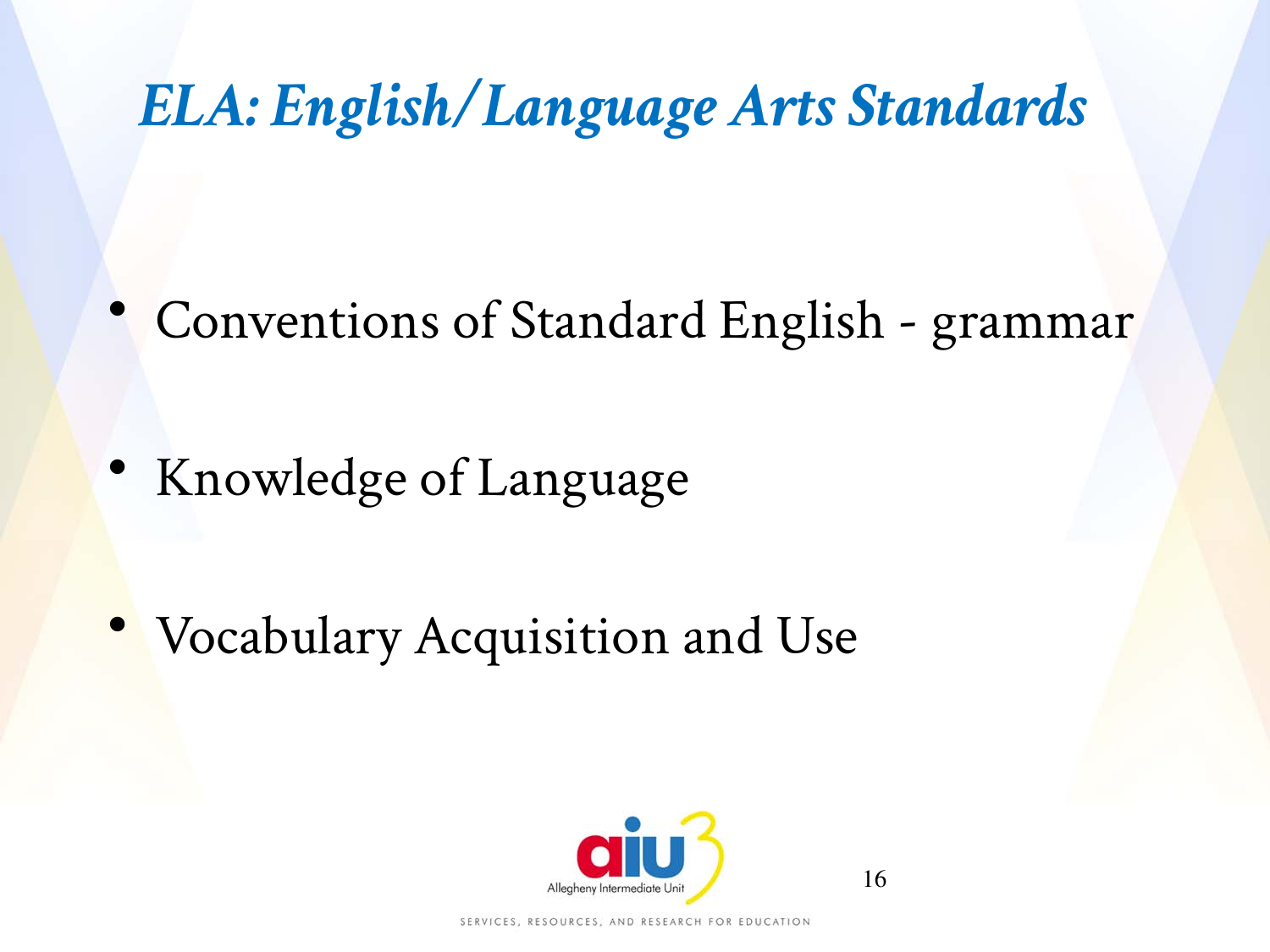

Conventions of Standard English - grammar

Knowledge of Language

Vocabulary Acquisition and Use

ELA: English/Language Arts Standards
16